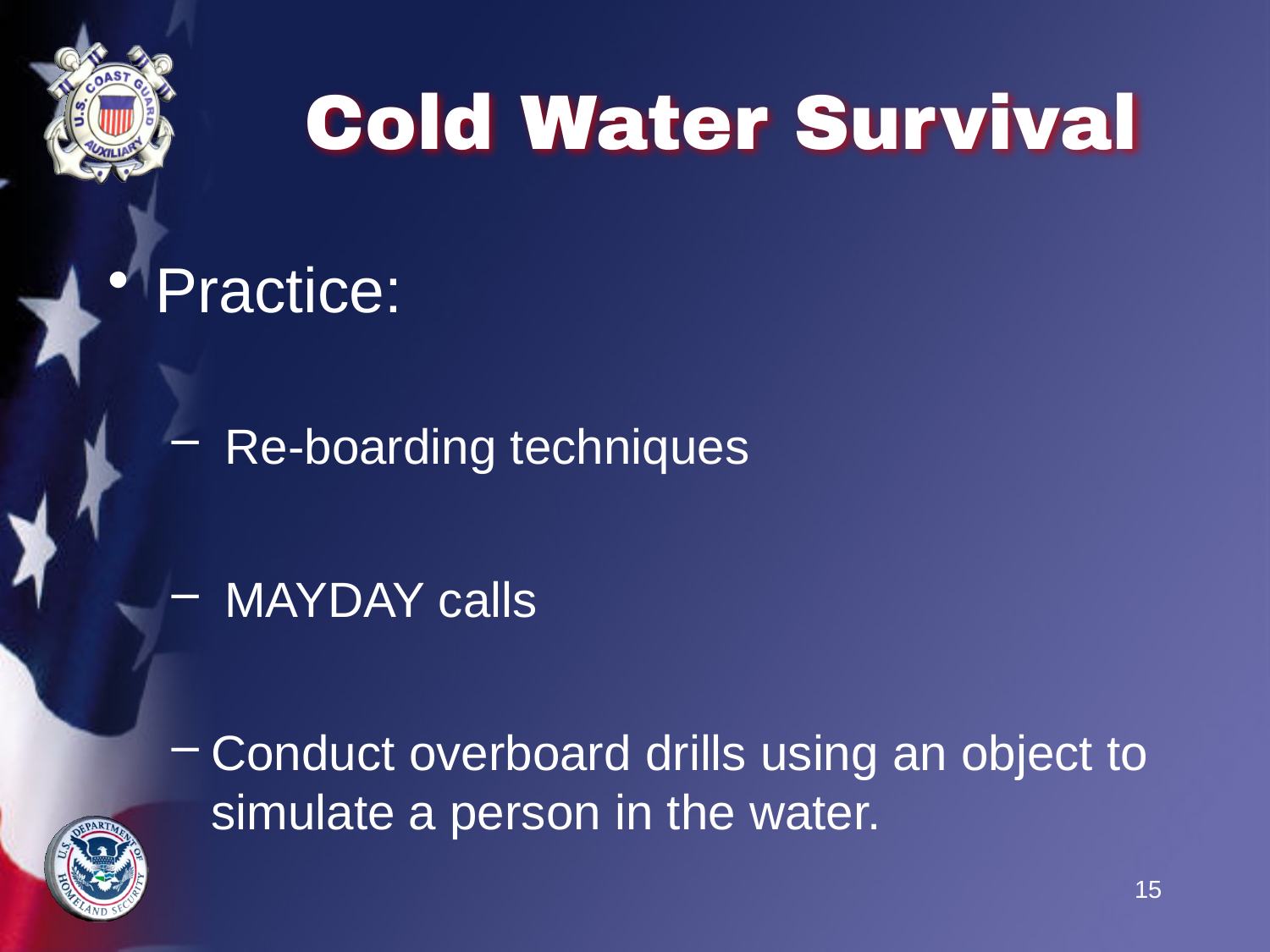

# Cold Water Survival
Practice:

 Re-boarding techniques

 MAYDAY calls

Conduct overboard drills using an object to simulate a person in the water.

15